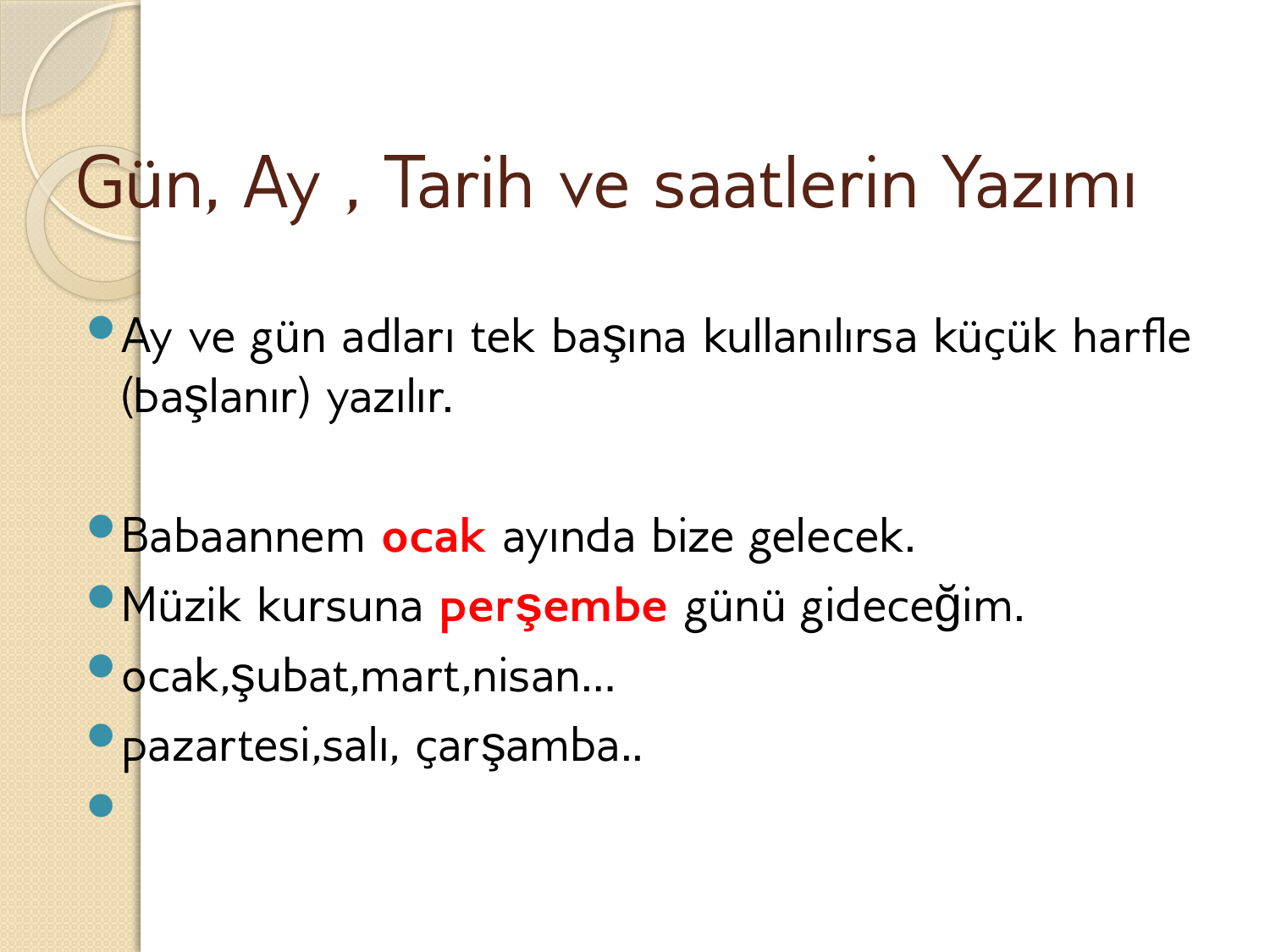

# Gün, Ay , Tarih ve saatlerin Yazımı
Ay ve gün adları tek başına kullanılırsa küçük harfle (başlanır) yazılır.

Babaannem ocak ayında bize gelecek.
Müzik kursuna perşembe günü gideceğim.
ocak,şubat,mart,nisan…
pazartesi,salı, çarşamba..